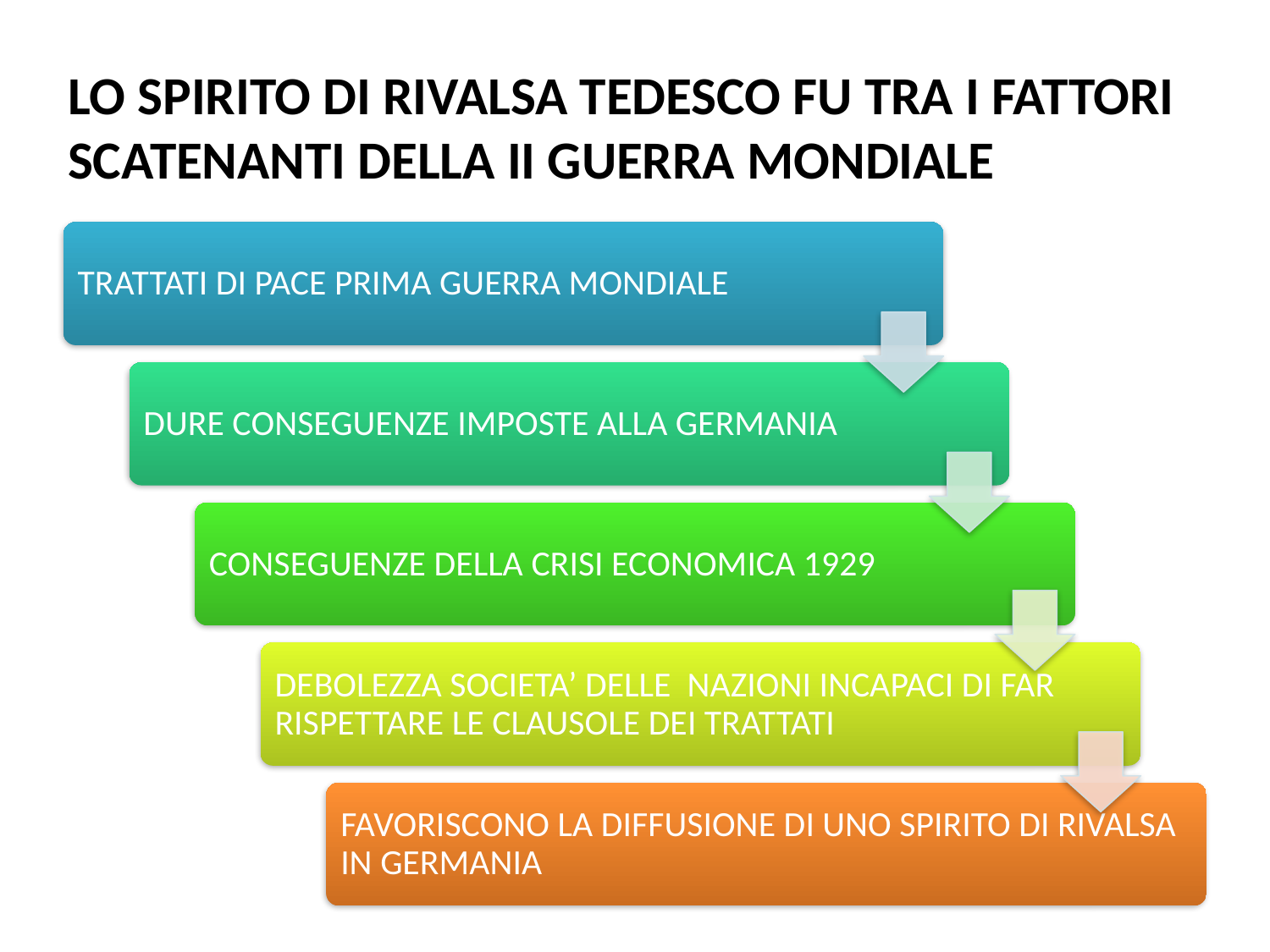

# LO SPIRITO DI RIVALSA TEDESCO FU TRA I FATTORI SCATENANTI DELLA II GUERRA MONDIALE
TRATTATI DI PACE PRIMA GUERRA MONDIALE
DURE CONSEGUENZE IMPOSTE ALLA GERMANIA
CONSEGUENZE DELLA CRISI ECONOMICA 1929
DEBOLEZZA SOCIETA’ DELLE  NAZIONI INCAPACI DI FAR RISPETTARE LE CLAUSOLE DEI TRATTATI
FAVORISCONO LA DIFFUSIONE DI UNO SPIRITO DI RIVALSA IN GERMANIA